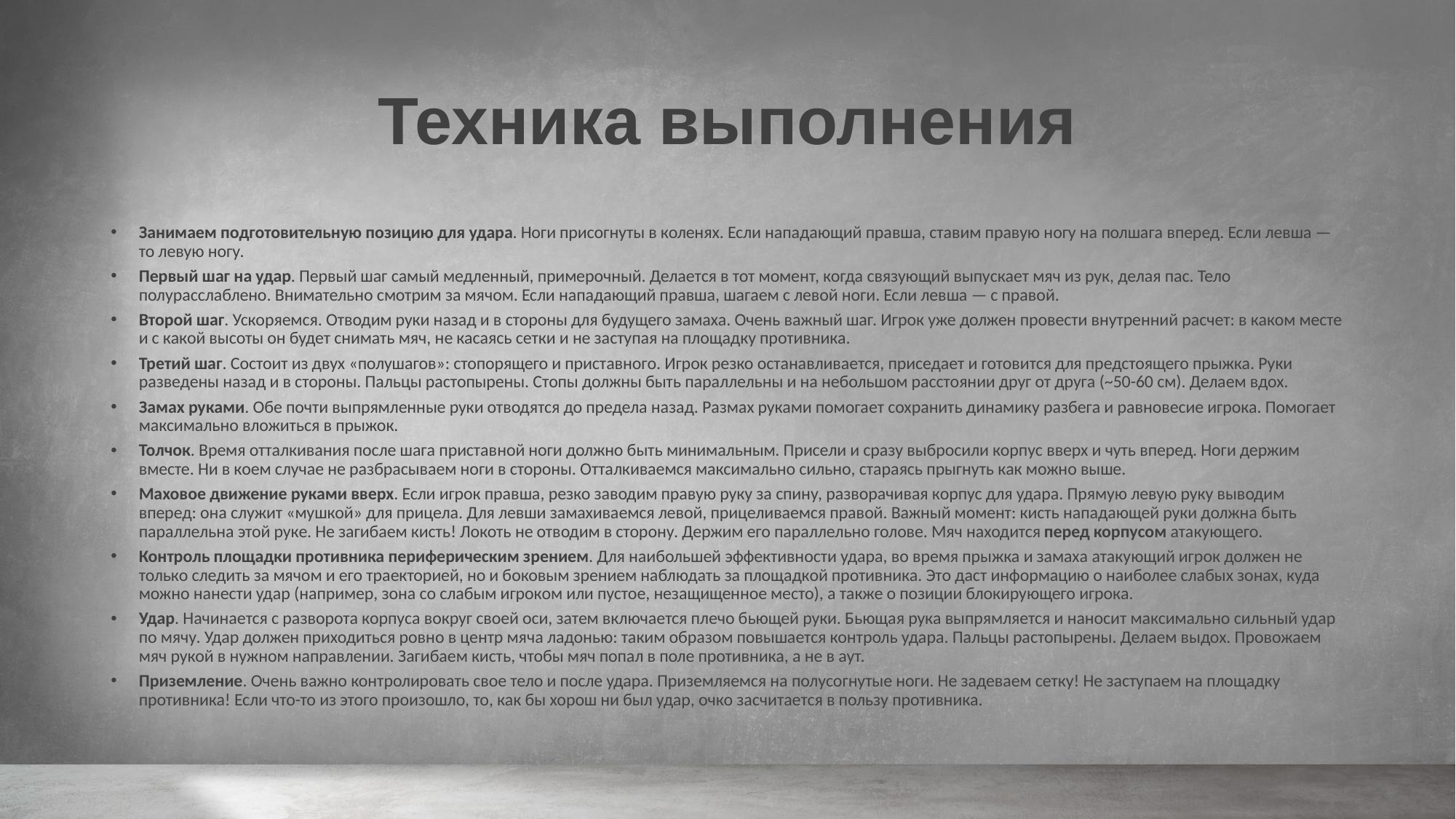

# Техника выполнения
Занимаем подготовительную позицию для удара. Ноги присогнуты в коленях. Если нападающий правша, ставим правую ногу на полшага вперед. Если левша — то левую ногу.
Первый шаг на удар. Первый шаг самый медленный, примерочный. Делается в тот момент, когда связующий выпускает мяч из рук, делая пас. Тело полурасслаблено. Внимательно смотрим за мячом. Если нападающий правша, шагаем с левой ноги. Если левша — с правой.
Второй шаг. Ускоряемся. Отводим руки назад и в стороны для будущего замаха. Очень важный шаг. Игрок уже должен провести внутренний расчет: в каком месте и с какой высоты он будет снимать мяч, не касаясь сетки и не заступая на площадку противника.
Третий шаг. Состоит из двух «полушагов»: стопорящего и приставного. Игрок резко останавливается, приседает и готовится для предстоящего прыжка. Руки разведены назад и в стороны. Пальцы растопырены. Стопы должны быть параллельны и на небольшом расстоянии друг от друга (~50-60 см). Делаем вдох.
Замах руками. Обе почти выпрямленные руки отводятся до предела назад. Размах руками помогает сохранить динамику разбега и равновесие игрока. Помогает максимально вложиться в прыжок.
Толчок. Время отталкивания после шага приставной ноги должно быть минимальным. Присели и сразу выбросили корпус вверх и чуть вперед. Ноги держим вместе. Ни в коем случае не разбрасываем ноги в стороны. Отталкиваемся максимально сильно, стараясь прыгнуть как можно выше.
Маховое движение руками вверх. Если игрок правша, резко заводим правую руку за спину, разворачивая корпус для удара. Прямую левую руку выводим вперед: она служит «мушкой» для прицела. Для левши замахиваемся левой, прицеливаемся правой. Важный момент: кисть нападающей руки должна быть параллельна этой руке. Не загибаем кисть! Локоть не отводим в сторону. Держим его параллельно голове. Мяч находится перед корпусом атакующего.
Контроль площадки противника периферическим зрением. Для наибольшей эффективности удара, во время прыжка и замаха атакующий игрок должен не только следить за мячом и его траекторией, но и боковым зрением наблюдать за площадкой противника. Это даст информацию о наиболее слабых зонах, куда можно нанести удар (например, зона со слабым игроком или пустое, незащищенное место), а также о позиции блокирующего игрока.
Удар. Начинается с разворота корпуса вокруг своей оси, затем включается плечо бьющей руки. Бьющая рука выпрямляется и наносит максимально сильный удар по мячу. Удар должен приходиться ровно в центр мяча ладонью: таким образом повышается контроль удара. Пальцы растопырены. Делаем выдох. Провожаем мяч рукой в нужном направлении. Загибаем кисть, чтобы мяч попал в поле противника, а не в аут.
Приземление. Очень важно контролировать свое тело и после удара. Приземляемся на полусогнутые ноги. Не задеваем сетку! Не заступаем на площадку противника! Если что-то из этого произошло, то, как бы хорош ни был удар, очко засчитается в пользу противника.